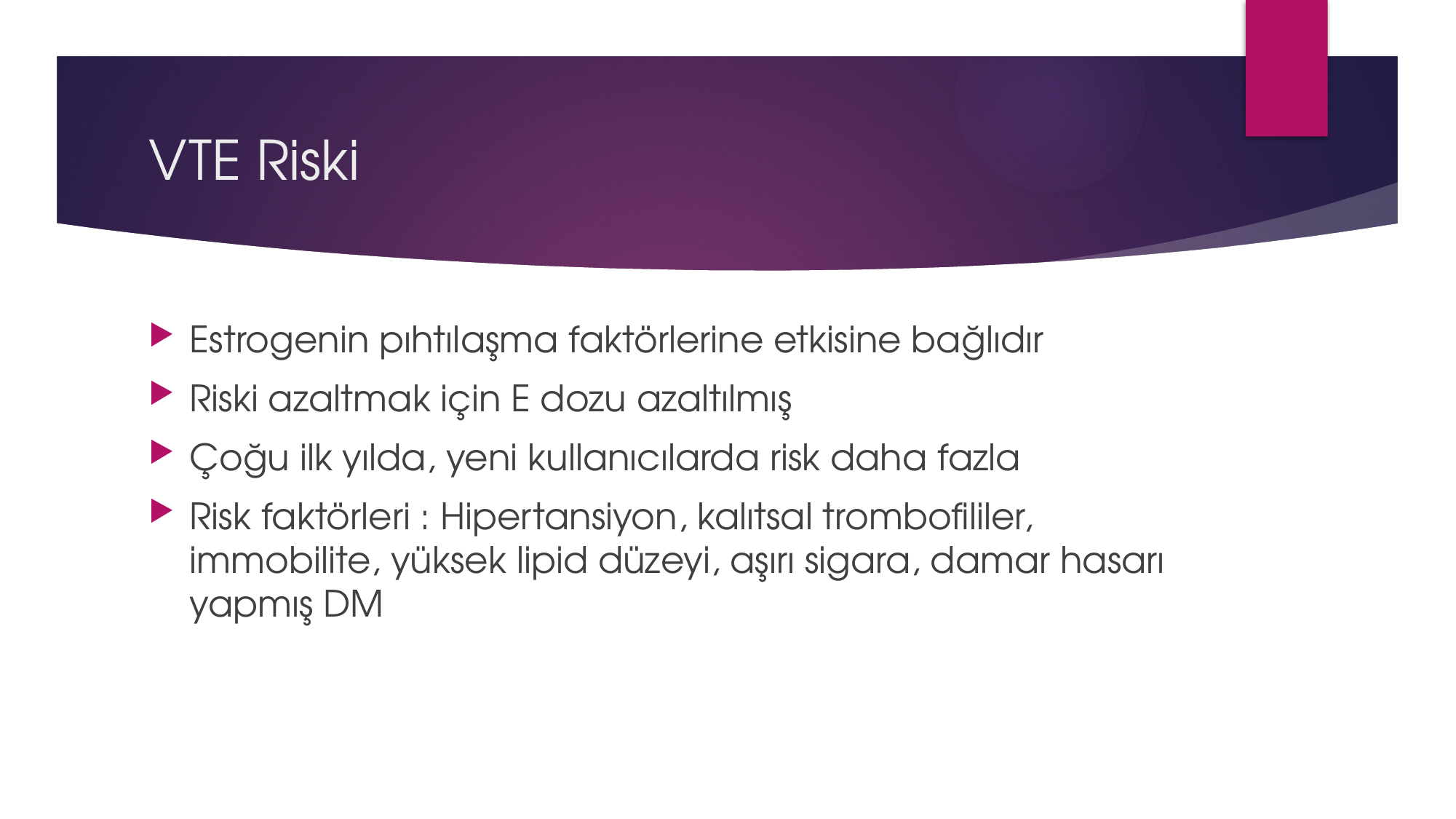

# VTE Riski
Estrogenin pıhtılaşma faktörlerine etkisine bağlıdır
Riski azaltmak için E dozu azaltılmış
Çoğu ilk yılda, yeni kullanıcılarda risk daha fazla
Risk faktörleri : Hipertansiyon, kalıtsal trombofililer, immobilite, yüksek lipid düzeyi, aşırı sigara, damar hasarı yapmış DM